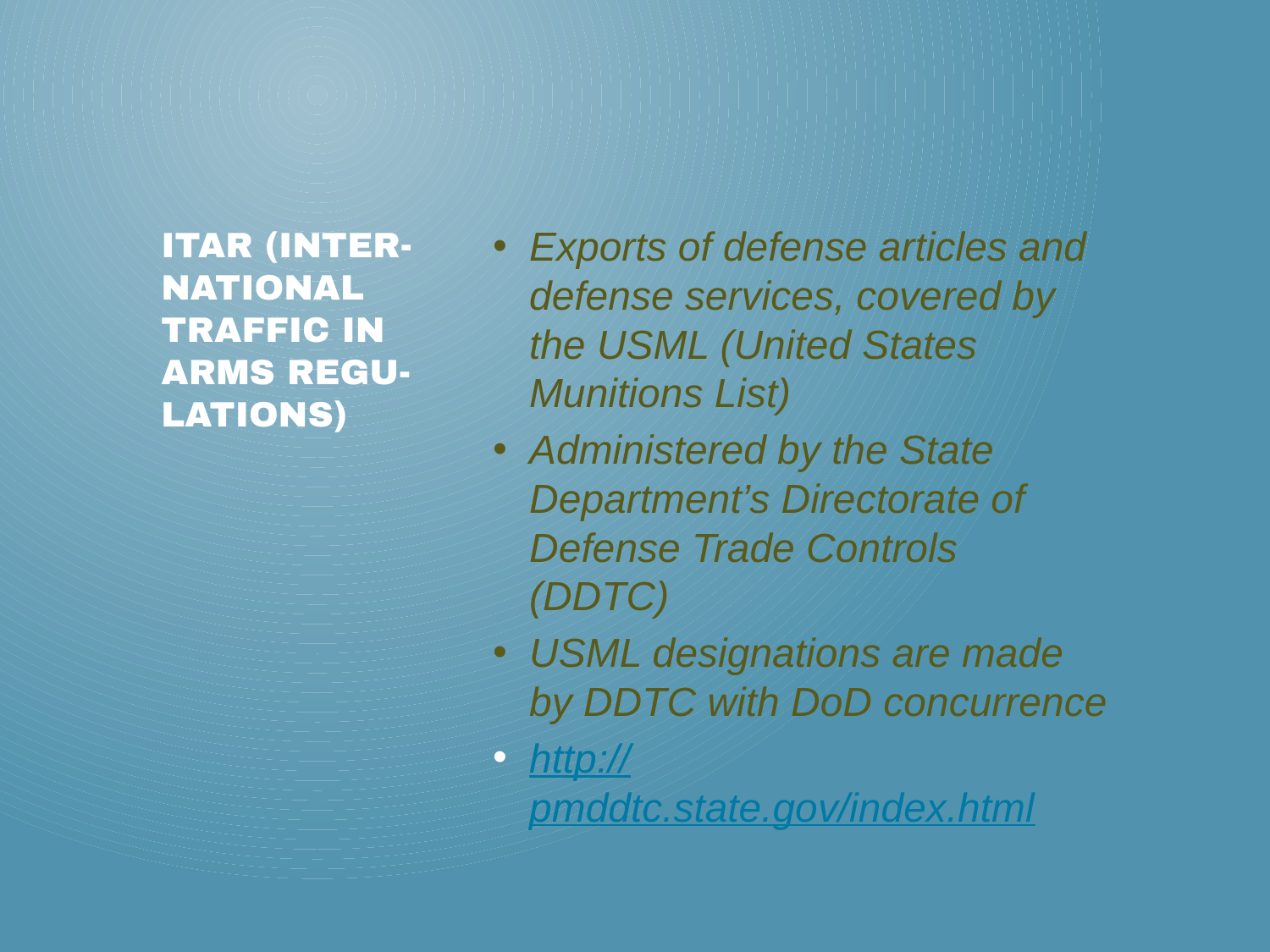

Exports of defense articles and defense services, covered by the USML (United States Munitions List)
Administered by the State Department’s Directorate of Defense Trade Controls (DDTC)
USML designations are made by DDTC with DoD concurrence
http://pmddtc.state.gov/index.html

# ITAR (inter-national traffic in arms regu-lations)